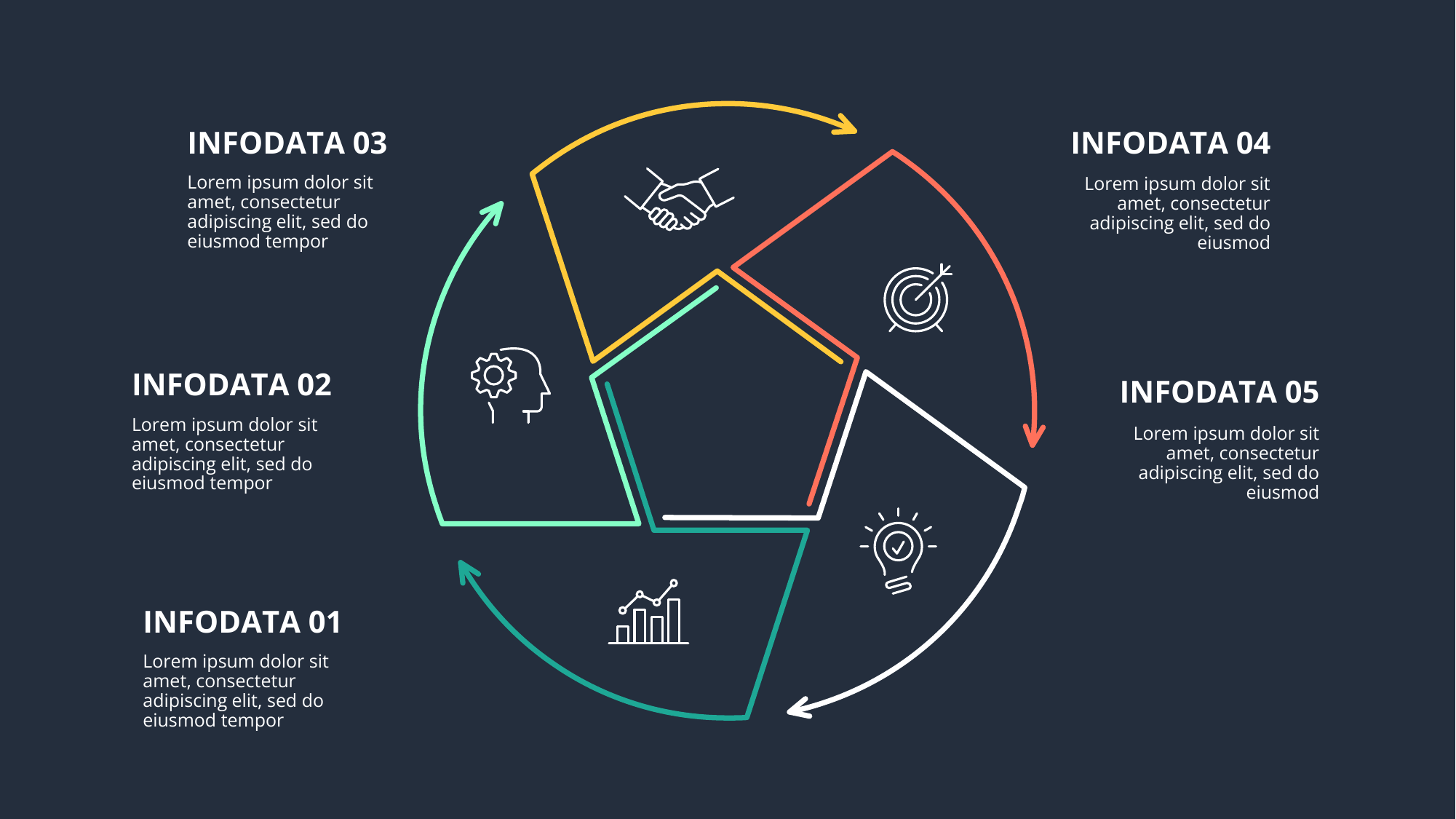

INFODATA 03
INFODATA 04

Lorem ipsum dolor sit amet, consectetur adipiscing elit, sed do eiusmod tempor

Lorem ipsum dolor sit amet, consectetur adipiscing elit, sed do eiusmod

INFODATA 02
INFODATA 05

Lorem ipsum dolor sit amet, consectetur adipiscing elit, sed do eiusmod tempor

Lorem ipsum dolor sit amet, consectetur adipiscing elit, sed do eiusmod

INFODATA 01
Lorem ipsum dolor sit amet, consectetur adipiscing elit, sed do eiusmod tempor